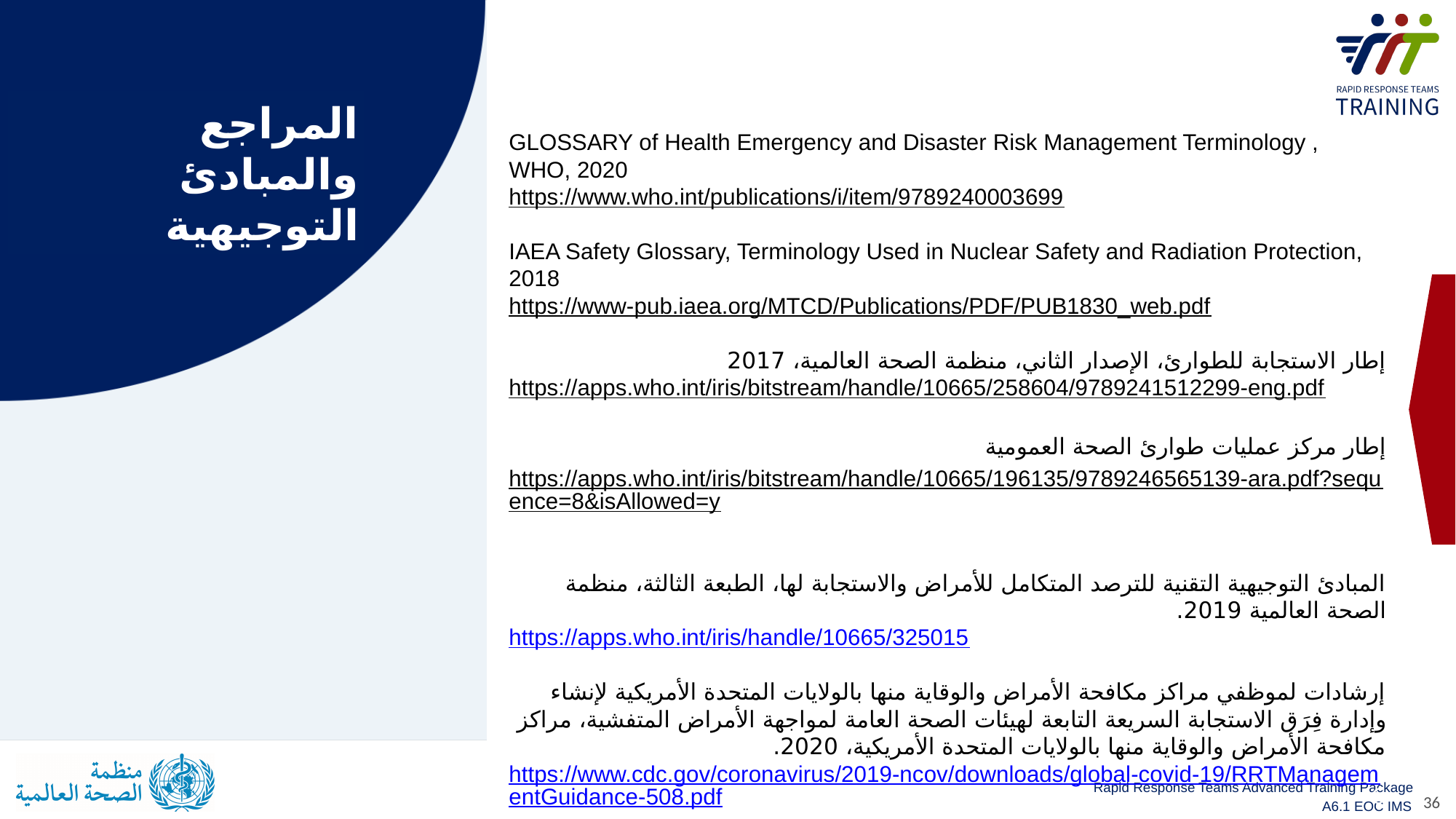

المراجع والمبادئ التوجيهية
GLOSSARY of Health Emergency and Disaster Risk Management Terminology , WHO, 2020
https://www.who.int/publications/i/item/9789240003699

IAEA Safety Glossary, Terminology Used in Nuclear Safety and Radiation Protection, 2018
https://www-pub.iaea.org/MTCD/Publications/PDF/PUB1830_web.pdf

إطار الاستجابة للطوارئ‬، الإصدار الثاني، منظمة الصحة العالمية، 2017
https://apps.who.int/iris/bitstream/handle/10665/258604/9789241512299-eng.pdf

إطار مركز عمليات طوارئ الصحة العمومية
https://apps.who.int/iris/bitstream/handle/10665/196135/9789246565139-ara.pdf?sequence=8&isAllowed=y

المبادئ التوجيهية التقنية للترصد المتكامل للأمراض والاستجابة لها، الطبعة الثالثة، منظمة الصحة العالمية 2019.
https://apps.who.int/iris/handle/10665/325015

إرشادات لموظفي مراكز مكافحة الأمراض والوقاية منها بالولايات المتحدة الأمريكية لإنشاء وإدارة فِرَق الاستجابة السريعة التابعة لهيئات الصحة العامة لمواجهة الأمراض المتفشية، مراكز مكافحة الأمراض والوقاية منها بالولايات المتحدة الأمريكية، 2020.
https://www.cdc.gov/coronavirus/2019-ncov/downloads/global-covid-19/RRTManagementGuidance-508.pdf
36